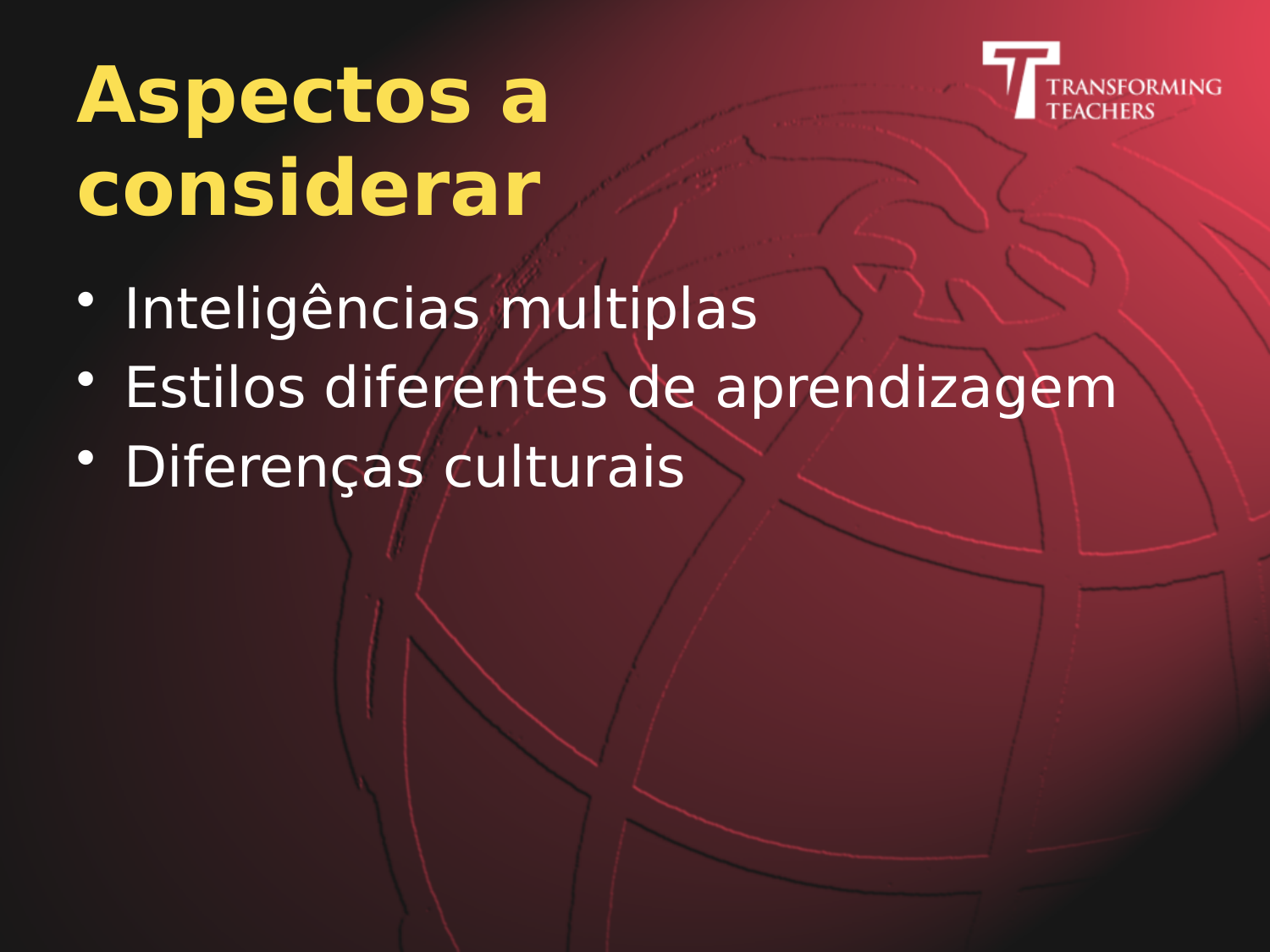

# Aspectos a considerar
Inteligências multiplas
Estilos diferentes de aprendizagem
Diferenças culturais